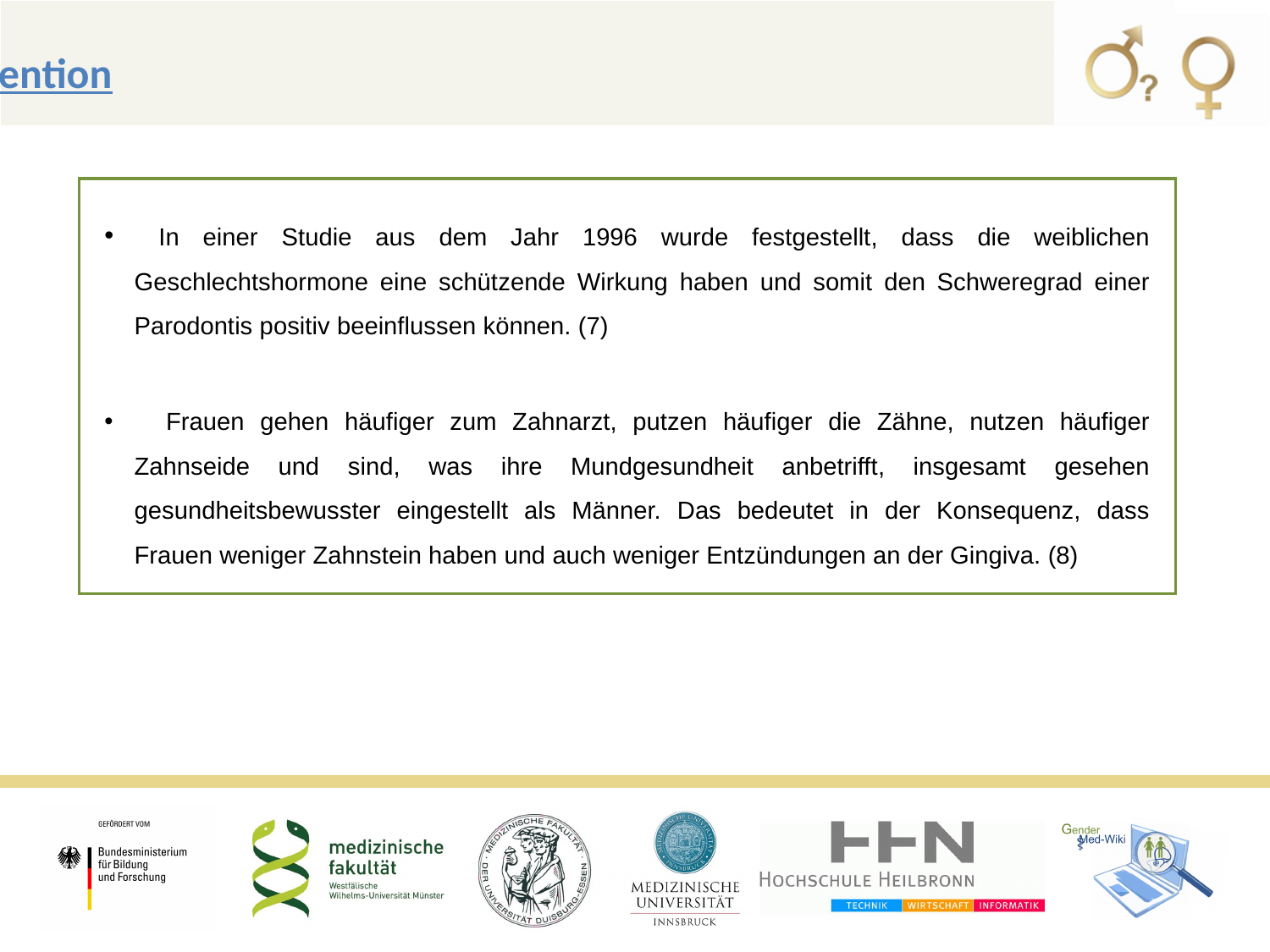

#
Prävention
 In einer Studie aus dem Jahr 1996 wurde festgestellt, dass die weiblichen Geschlechtshormone eine schützende Wirkung haben und somit den Schweregrad einer Parodontis positiv beeinflussen können. (7)

  Frauen gehen häufiger zum Zahnarzt, putzen häufiger die Zähne, nutzen häufiger Zahnseide und sind, was ihre Mundgesundheit anbetrifft, insgesamt gesehen gesundheitsbewusster eingestellt als Männer. Das bedeutet in der Konsequenz, dass Frauen weniger Zahnstein haben und auch weniger Entzündungen an der Gingiva. (8)